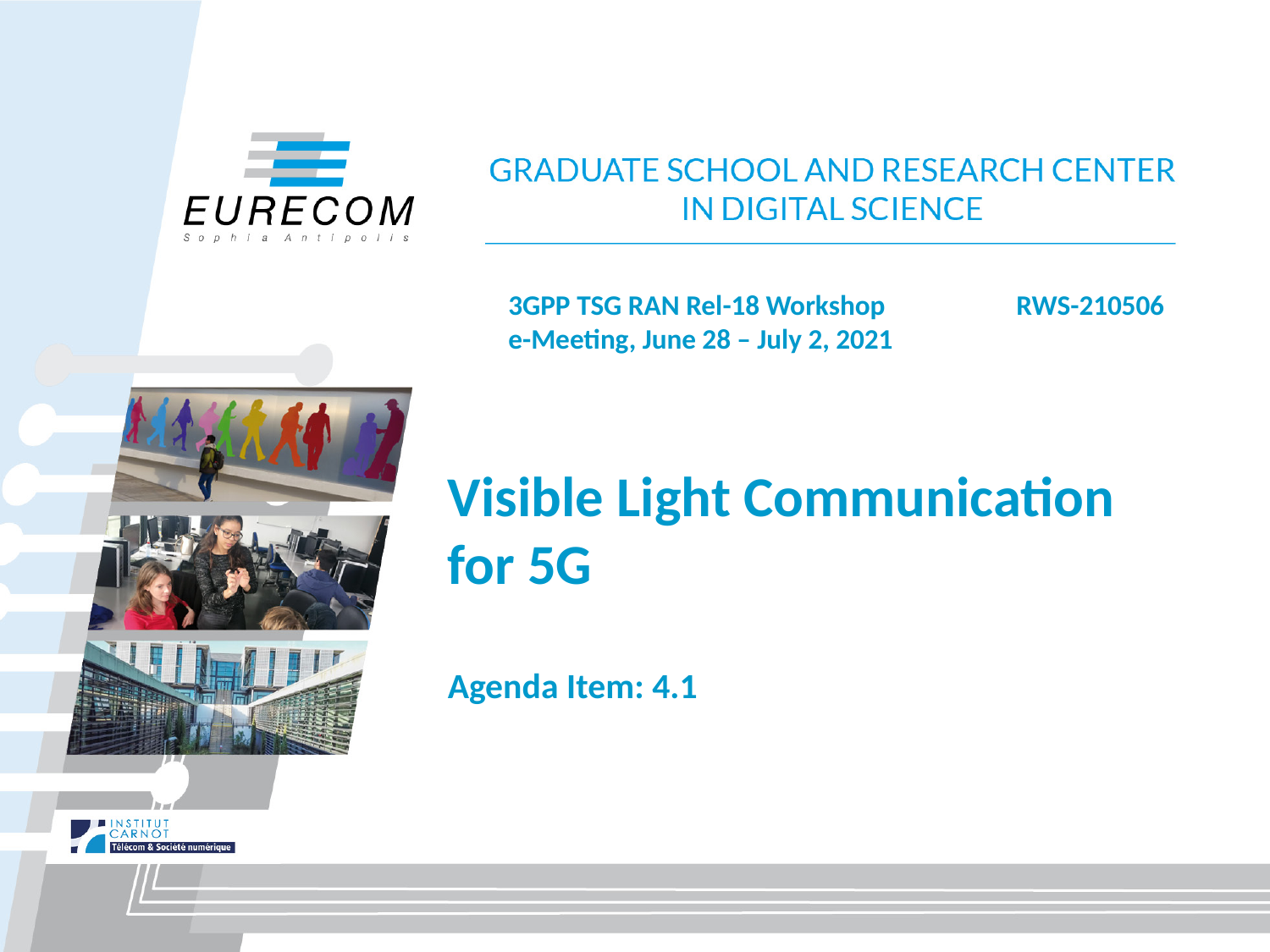

3GPP TSG RAN Rel-18 Workshop		RWS-210506
e-Meeting, June 28 – July 2, 2021
Visible Light Communication
for 5G
Agenda Item: 4.1